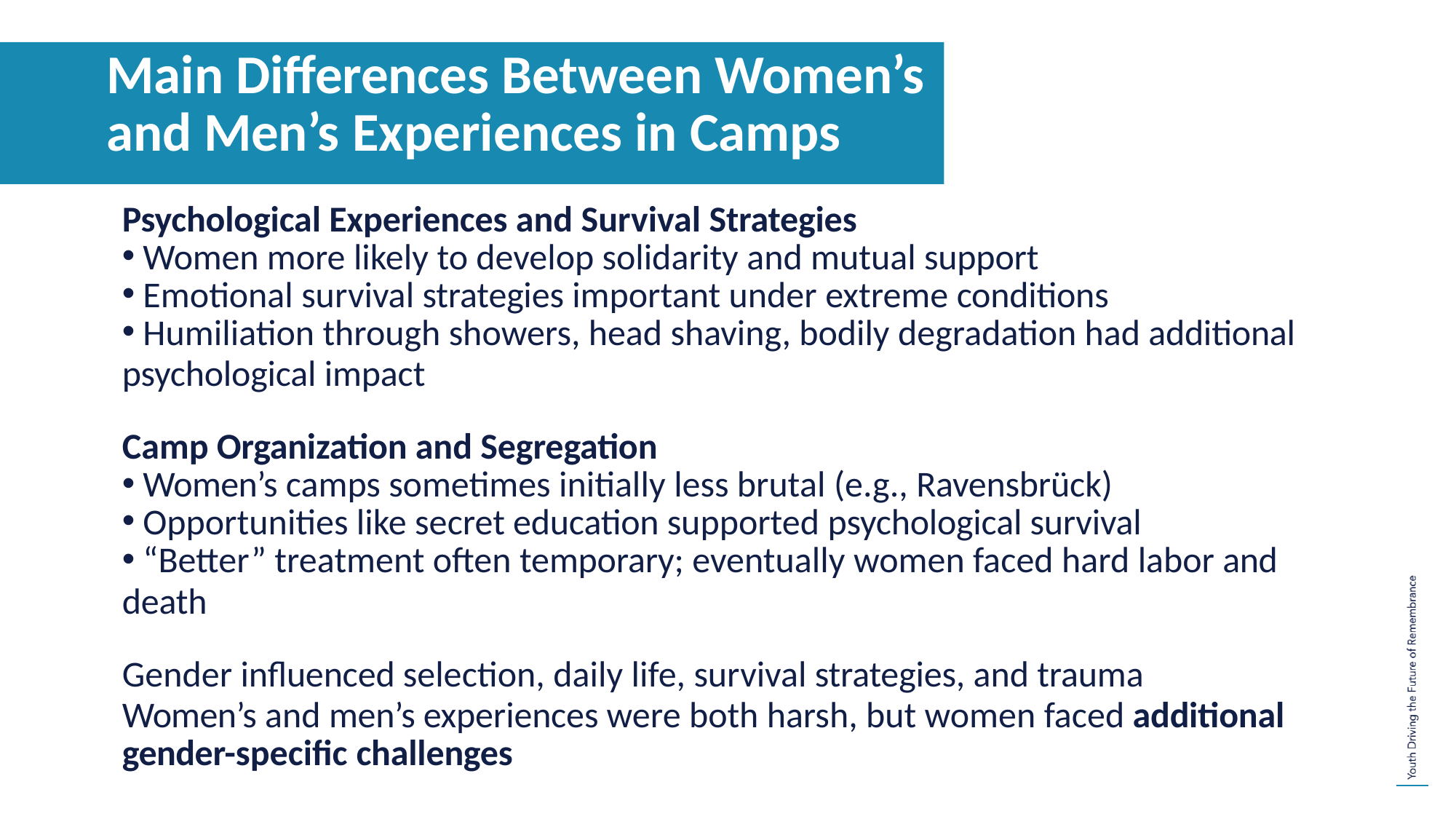

# Main Differences Between Women’s and Men’s Experiences in Camps
Psychological Experiences and Survival Strategies
Women more likely to develop solidarity and mutual support
Emotional survival strategies important under extreme conditions
Humiliation through showers, head shaving, bodily degradation had additional
psychological impact
Camp Organization and Segregation
Women’s camps sometimes initially less brutal (e.g., Ravensbrück)
Opportunities like secret education supported psychological survival
“Better” treatment often temporary; eventually women faced hard labor and
death
Gender influenced selection, daily life, survival strategies, and trauma
Women’s and men’s experiences were both harsh, but women faced additional gender-specific challenges